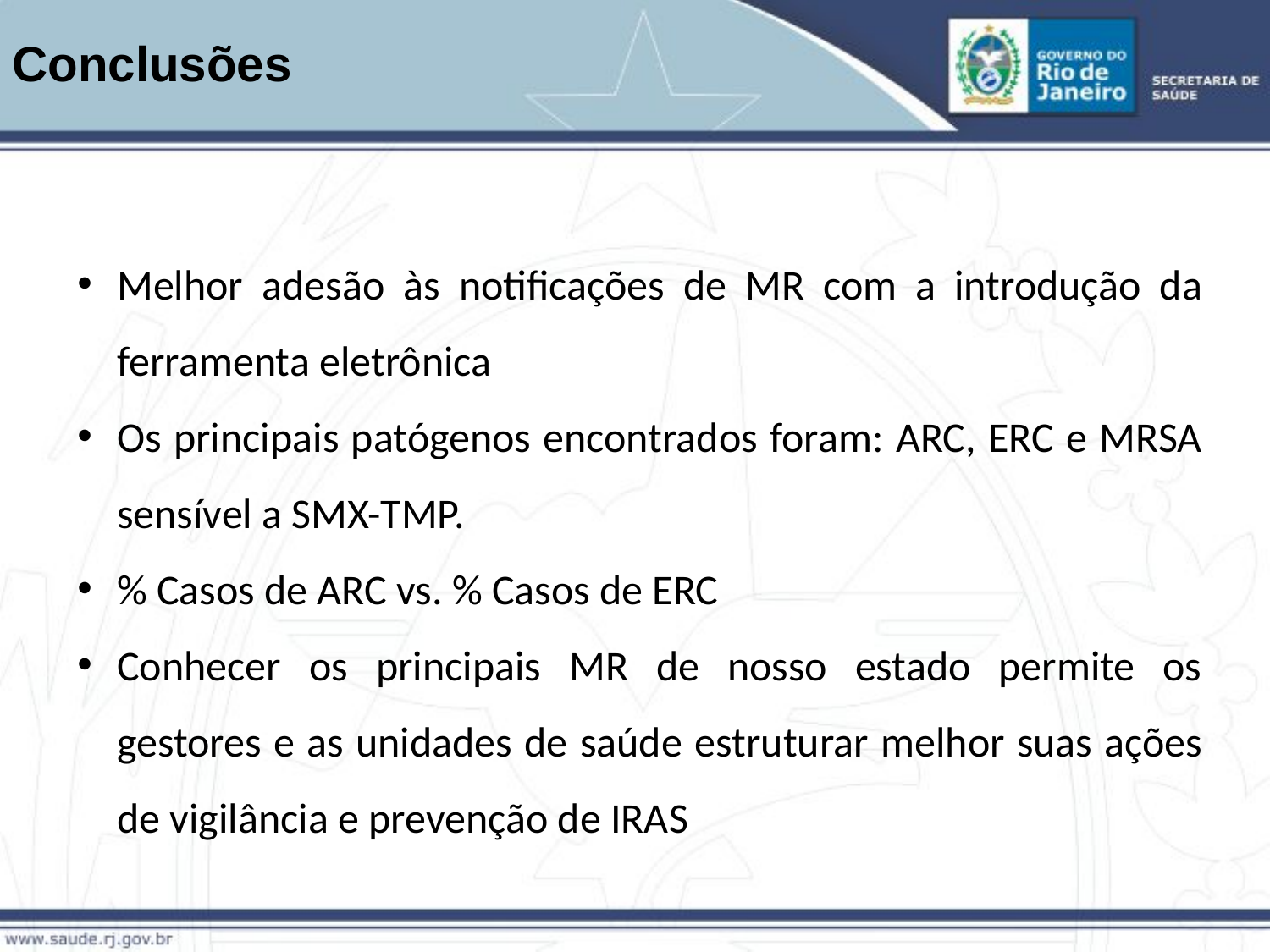

# Conclusões
Melhor adesão às notificações de MR com a introdução da ferramenta eletrônica
Os principais patógenos encontrados foram: ARC, ERC e MRSA sensível a SMX-TMP.
% Casos de ARC vs. % Casos de ERC
Conhecer os principais MR de nosso estado permite os gestores e as unidades de saúde estruturar melhor suas ações de vigilância e prevenção de IRAS